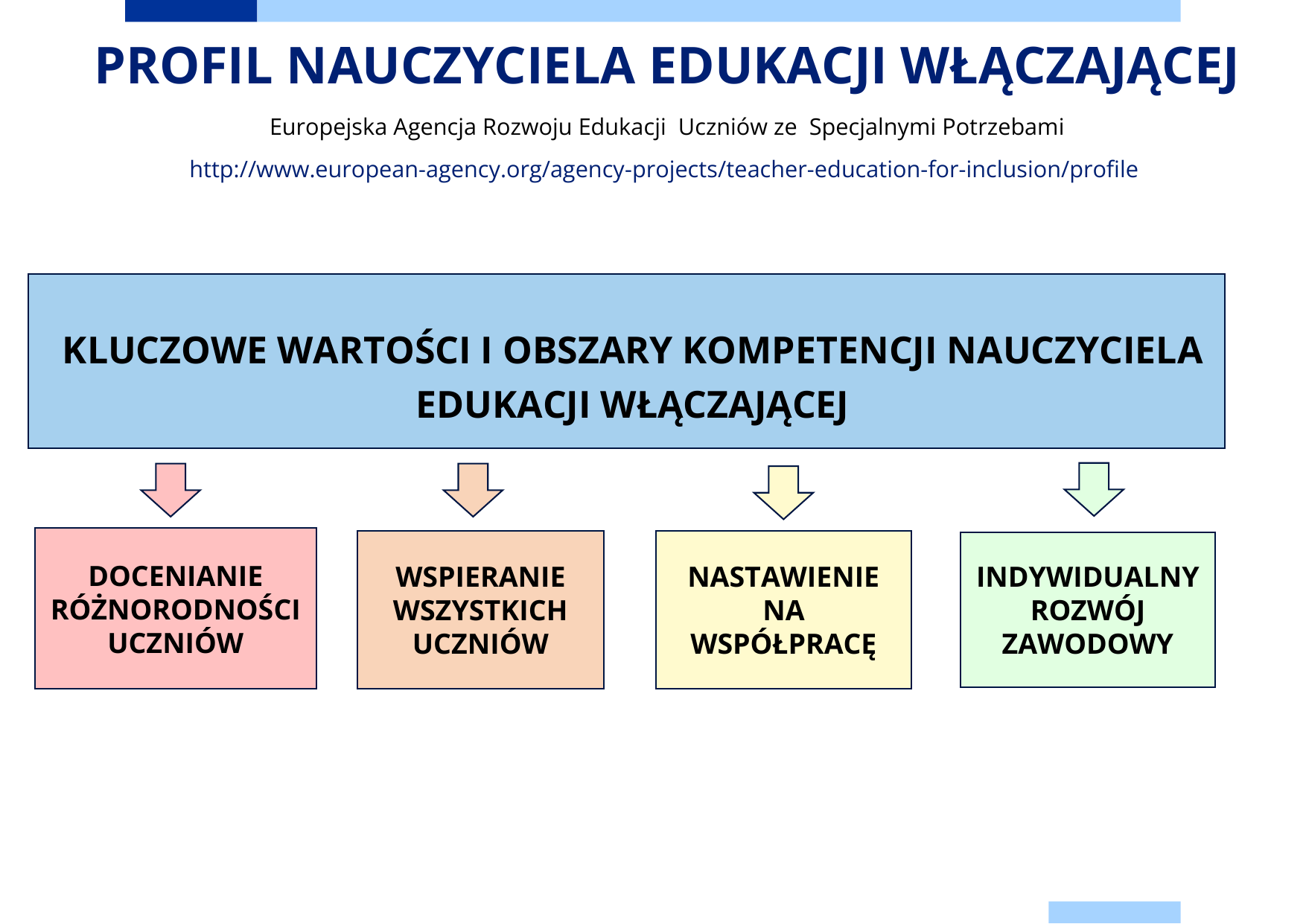

# PROFIL NAUCZYCIELA EDUKACJI WŁĄCZAJĄCEJ Europejska Agencja Rozwoju Edukacji  Uczniów ze  Specjalnymi Potrzebami http://www.european-agency.org/agency-projects/teacher-education-for-inclusion/profile

.

KLUCZOWE WARTOŚCI I OBSZARY KOMPETENCJI NAUCZYCIELA
EDUKACJI WŁĄCZAJĄCEJ

DOCENIANIE RÓŻNORODNOŚCI UCZNIÓW

NASTAWIENIE NA WSPÓŁPRACĘ
WSPIERANIE WSZYSTKICH UCZNIÓW
INDYWIDUALNY ROZWÓJ ZAWODOWY